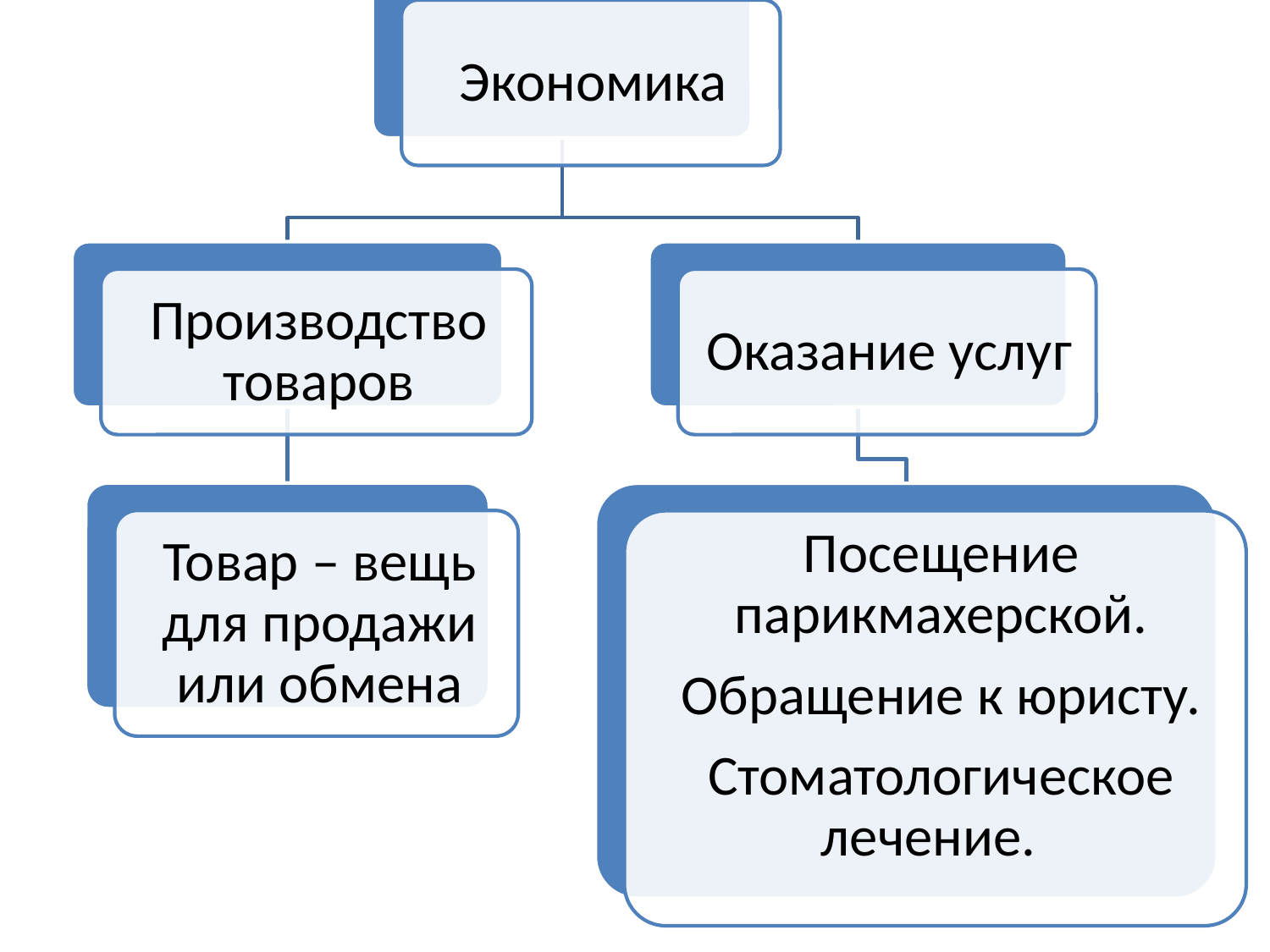

Экономика
Производство товаров
Товар – вещь для продажи или обмена
Оказание услуг
Посещение парикмахерской.
Обращение к юристу.
Стоматологическое лечение.